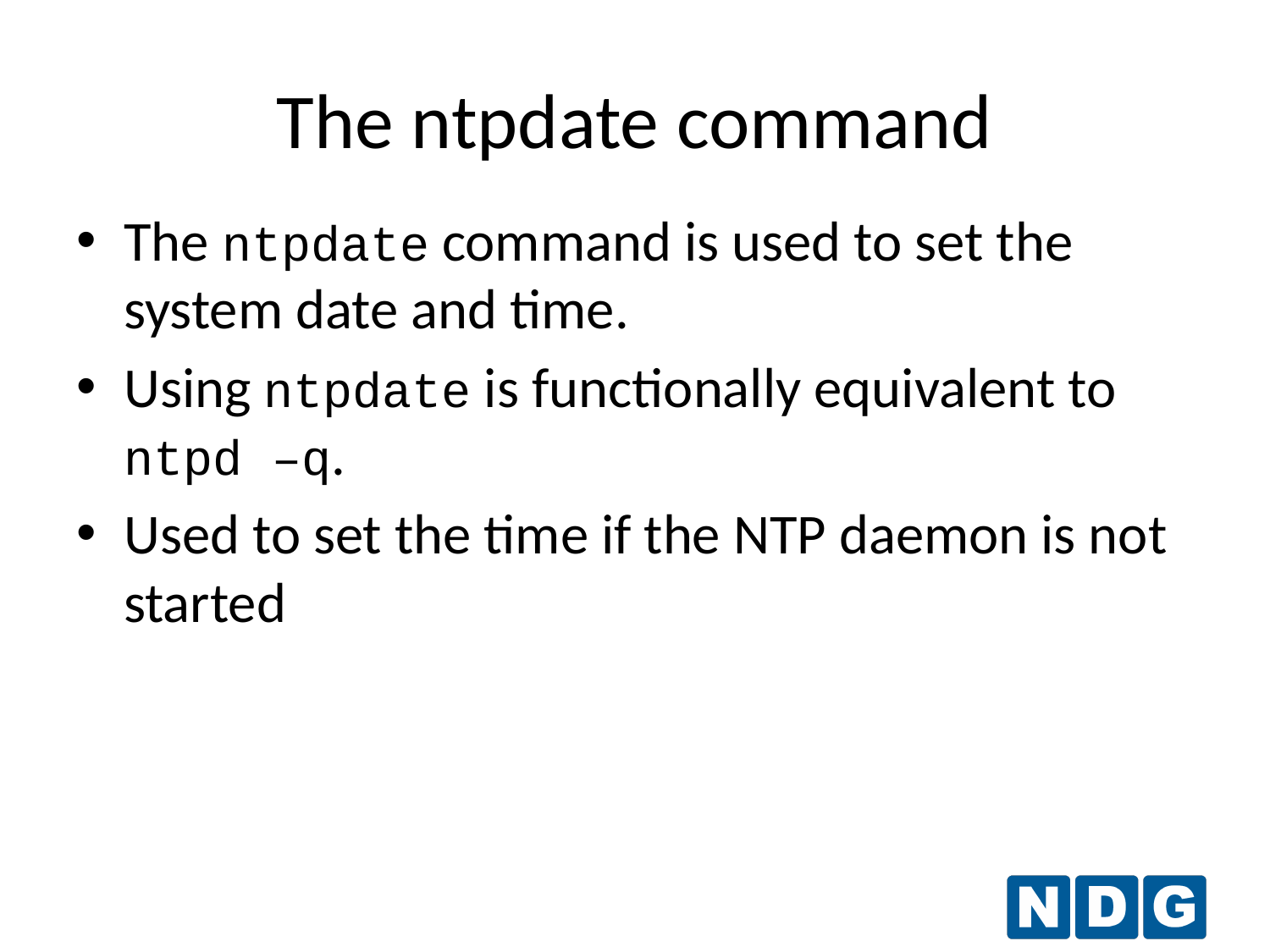

The ntpdate command
The ntpdate command is used to set the system date and time.
Using ntpdate is functionally equivalent to ntpd –q.
Used to set the time if the NTP daemon is not started